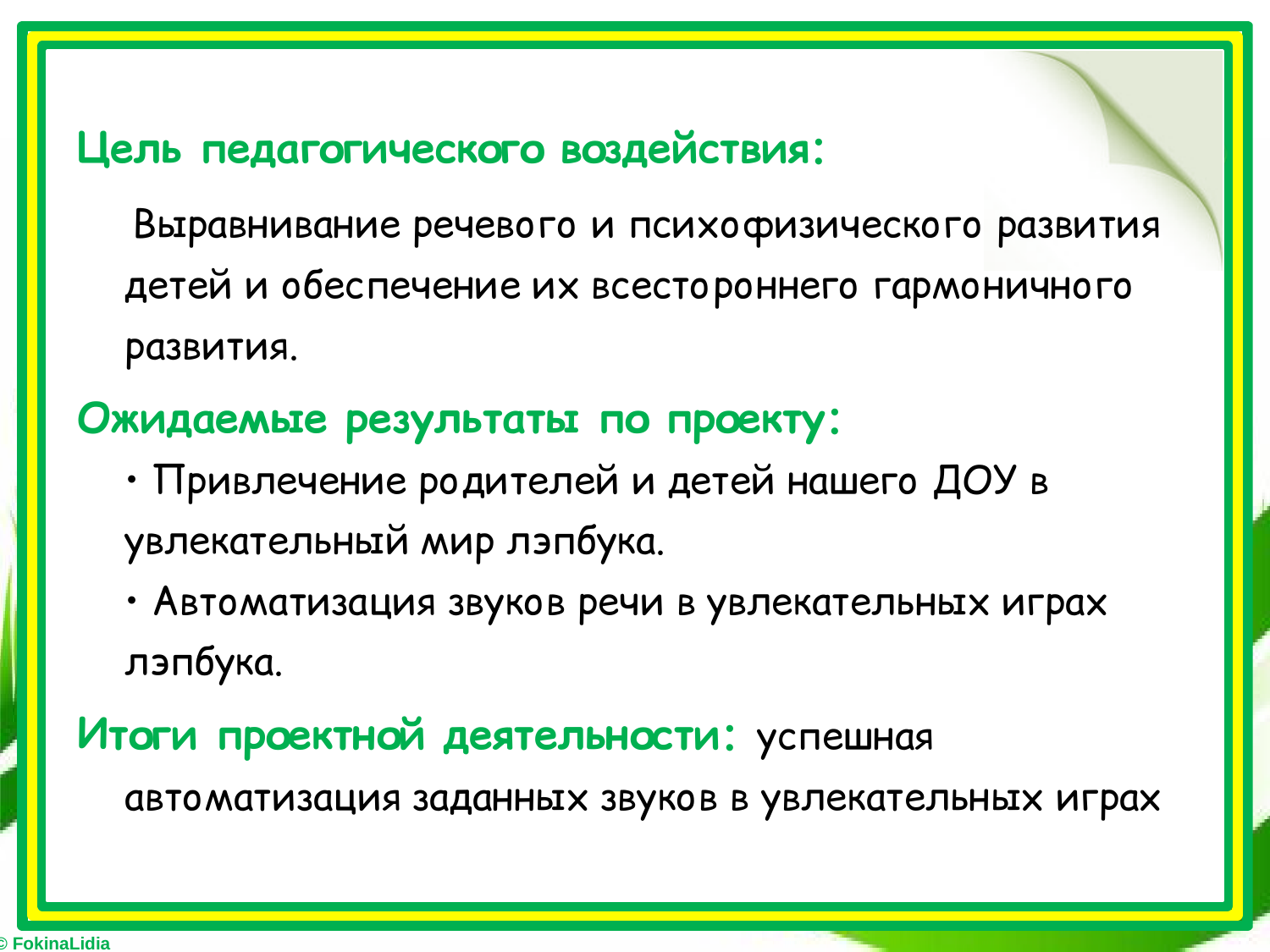

Цель педагогического воздействия:
   Выравнивание речевого и психофизического развития детей и обеспечение их всестороннего гармоничного развития.
Ожидаемые результаты по проекту:
• Привлечение родителей и детей нашего ДОУ в увлекательный мир лэпбука.
• Автоматизация звуков речи в увлекательных играх лэпбука.
Итоги проектной деятельности: успешная автоматизация заданных звуков в увлекательных играх